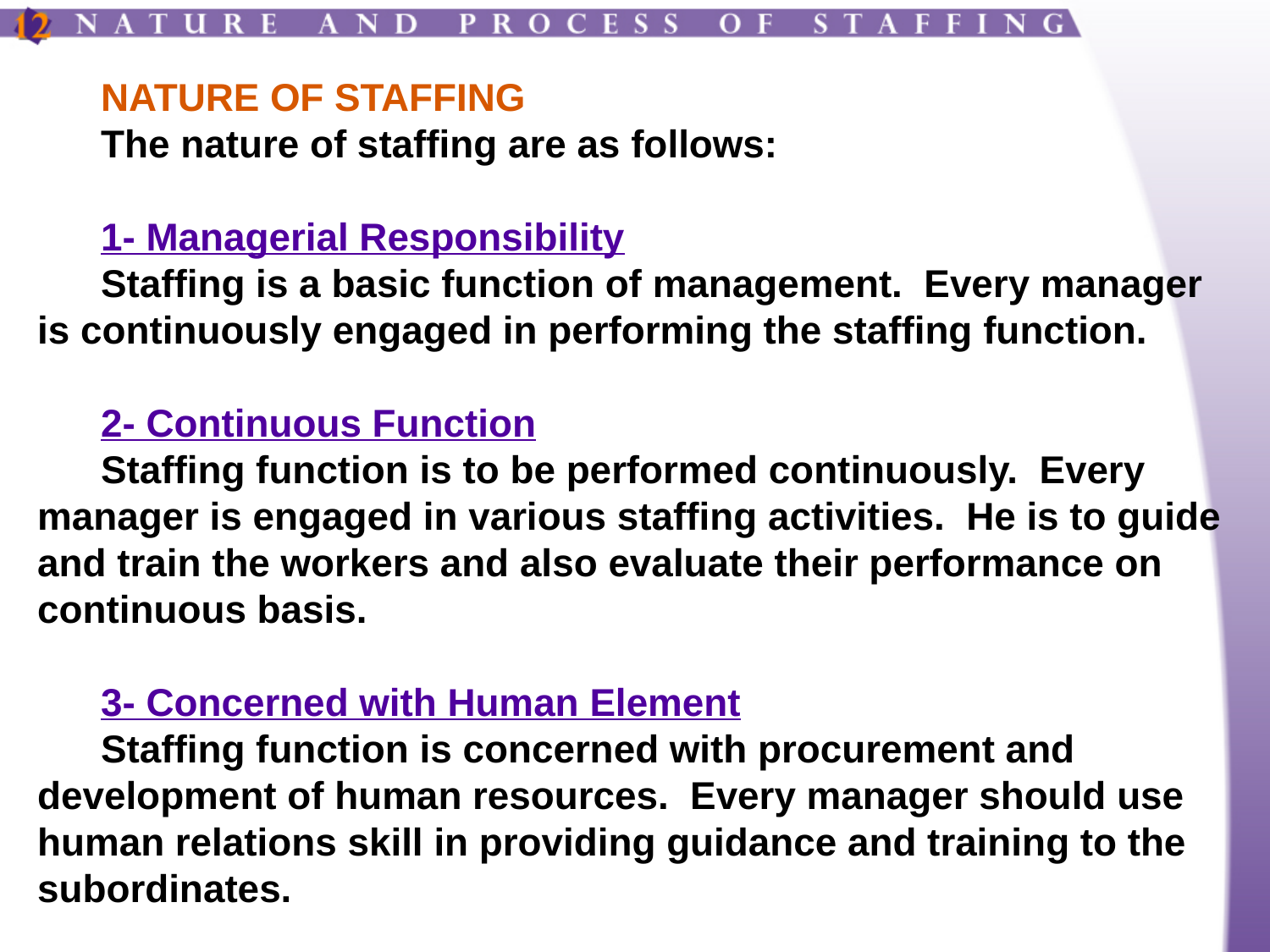

NATURE OF STAFFING
The nature of staffing are as follows:

1- Managerial Responsibility
Staffing is a basic function of management.  Every manager is continuously engaged in performing the staffing function.

2- Continuous Function
Staffing function is to be performed continuously.  Every manager is engaged in various staffing activities.  He is to guide and train the workers and also evaluate their performance on continuous basis.

3- Concerned with Human Element
Staffing function is concerned with procurement and development of human resources.  Every manager should use human relations skill in providing guidance and training to the subordinates.